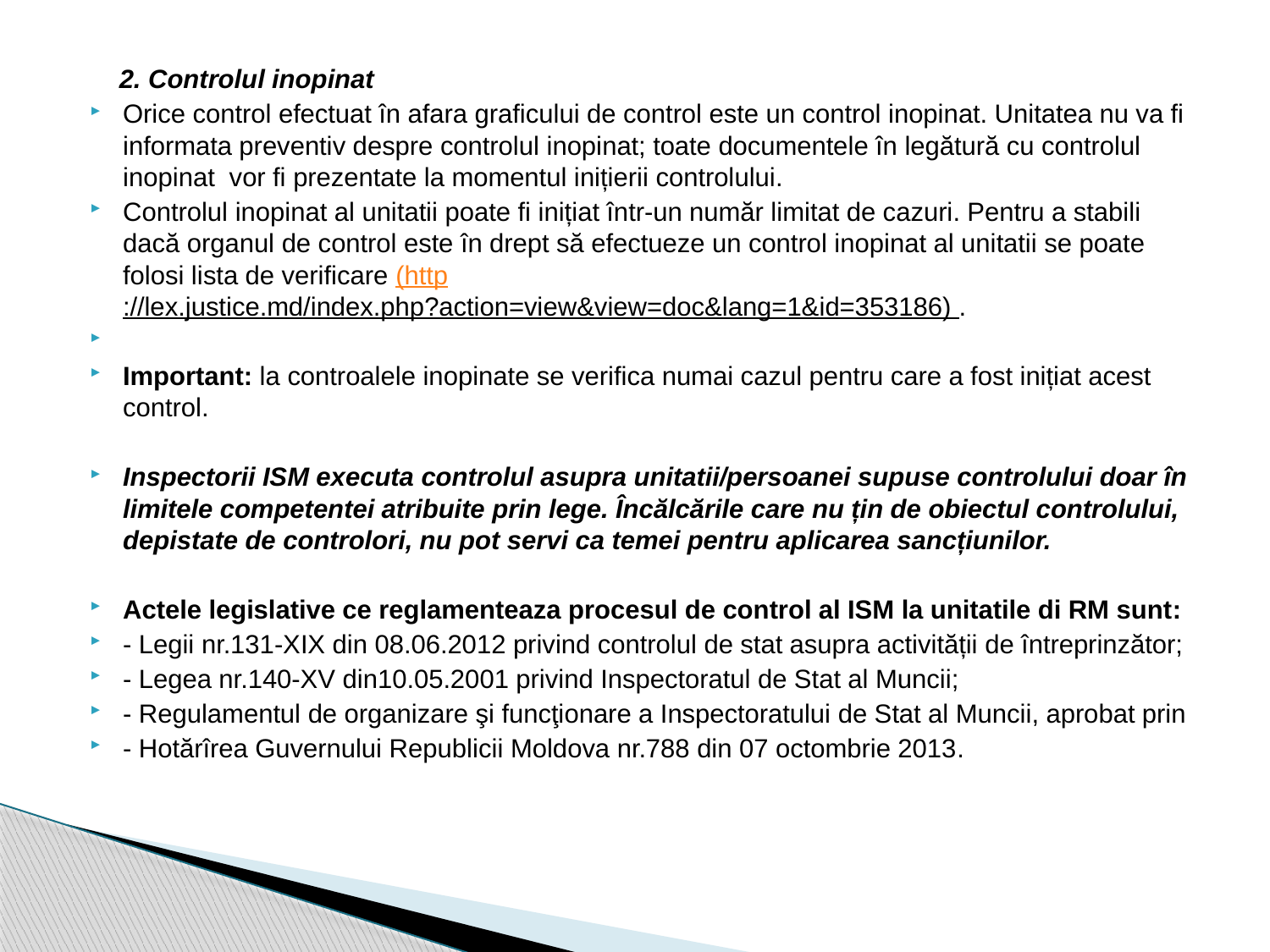

2. Controlul inopinat
Orice control efectuat în afara graficului de control este un control inopinat. Unitatea nu va fi informata preventiv despre controlul inopinat; toate documentele în legătură cu controlul inopinat  vor fi prezentate la momentul inițierii controlului.
Controlul inopinat al unitatii poate fi inițiat într-un număr limitat de cazuri. Pentru a stabili dacă organul de control este în drept să efectueze un control inopinat al unitatii se poate folosi lista de verificare (http://lex.justice.md/index.php?action=view&view=doc&lang=1&id=353186) .

Important: la controalele inopinate se verifica numai cazul pentru care a fost inițiat acest control.

Inspectorii ISM executa controlul asupra unitatii/persoanei supuse controlului doar în limitele competentei atribuite prin lege. Încălcările care nu țin de obiectul controlului, depistate de controlori, nu pot servi ca temei pentru aplicarea sancțiunilor.

Actele legislative ce reglamenteaza procesul de control al ISM la unitatile di RM sunt:
- Legii nr.131-XIX din 08.06.2012 privind controlul de stat asupra activității de întreprinzător;
- Legea nr.140-XV din10.05.2001 privind Inspectoratul de Stat al Muncii;
- Regulamentul de organizare şi funcţionare a Inspectoratului de Stat al Muncii, aprobat prin
- Hotărîrea Guvernului Republicii Moldova nr.788 din 07 octombrie 2013.